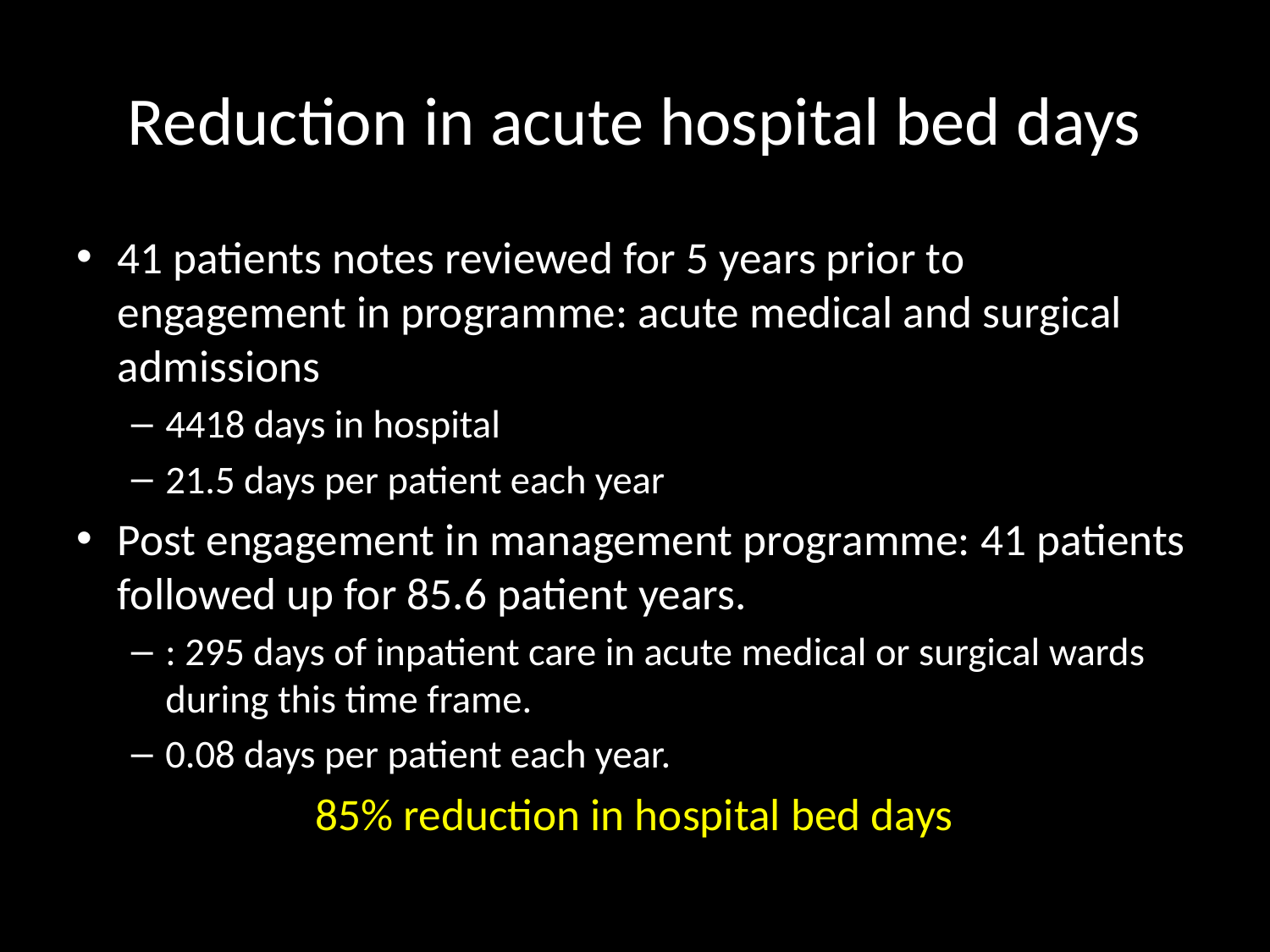

# Reduction in acute hospital bed days
41 patients notes reviewed for 5 years prior to engagement in programme: acute medical and surgical admissions
4418 days in hospital
21.5 days per patient each year
Post engagement in management programme: 41 patients followed up for 85.6 patient years.
: 295 days of inpatient care in acute medical or surgical wards during this time frame.
0.08 days per patient each year.
85% reduction in hospital bed days